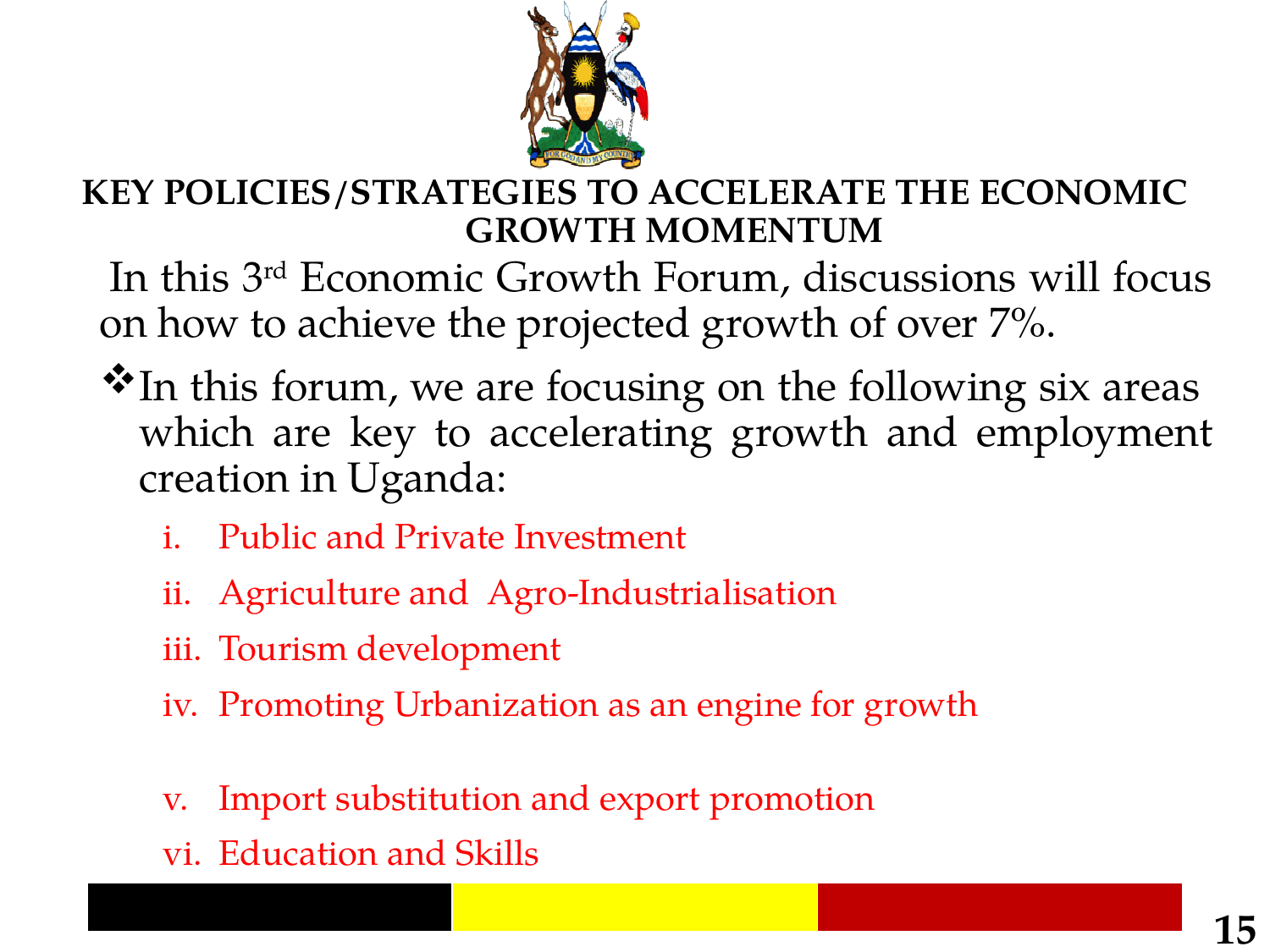

KEY POLICIES/STRATEGIES TO ACCELERATE THE ECONOMIC GROWTH MOMENTUM

 In this 3rd Economic Growth Forum, discussions will focus on how to achieve the projected growth of over 7%.
In this forum, we are focusing on the following six areas  which are key to accelerating growth and employment creation in Uganda:
Public and Private Investment
Agriculture and  Agro-Industrialisation
Tourism development
Promoting Urbanization as an engine for growth
Import substitution and export promotion
Education and Skills

15